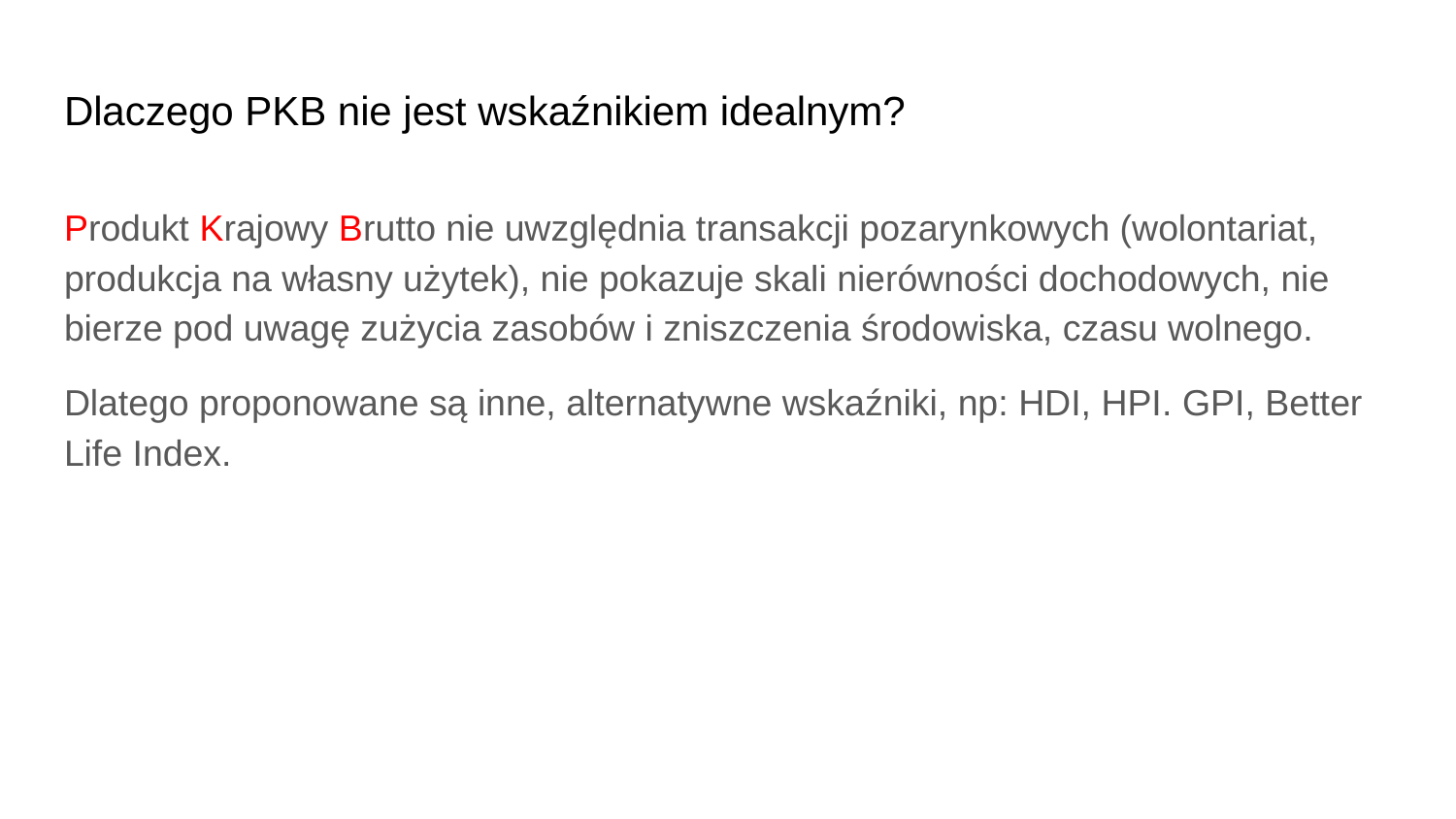

# Dlaczego PKB nie jest wskaźnikiem idealnym?
Produkt Krajowy Brutto nie uwzględnia transakcji pozarynkowych (wolontariat, produkcja na własny użytek), nie pokazuje skali nierówności dochodowych, nie bierze pod uwagę zużycia zasobów i zniszczenia środowiska, czasu wolnego.
Dlatego proponowane są inne, alternatywne wskaźniki, np: HDI, HPI. GPI, Better Life Index.